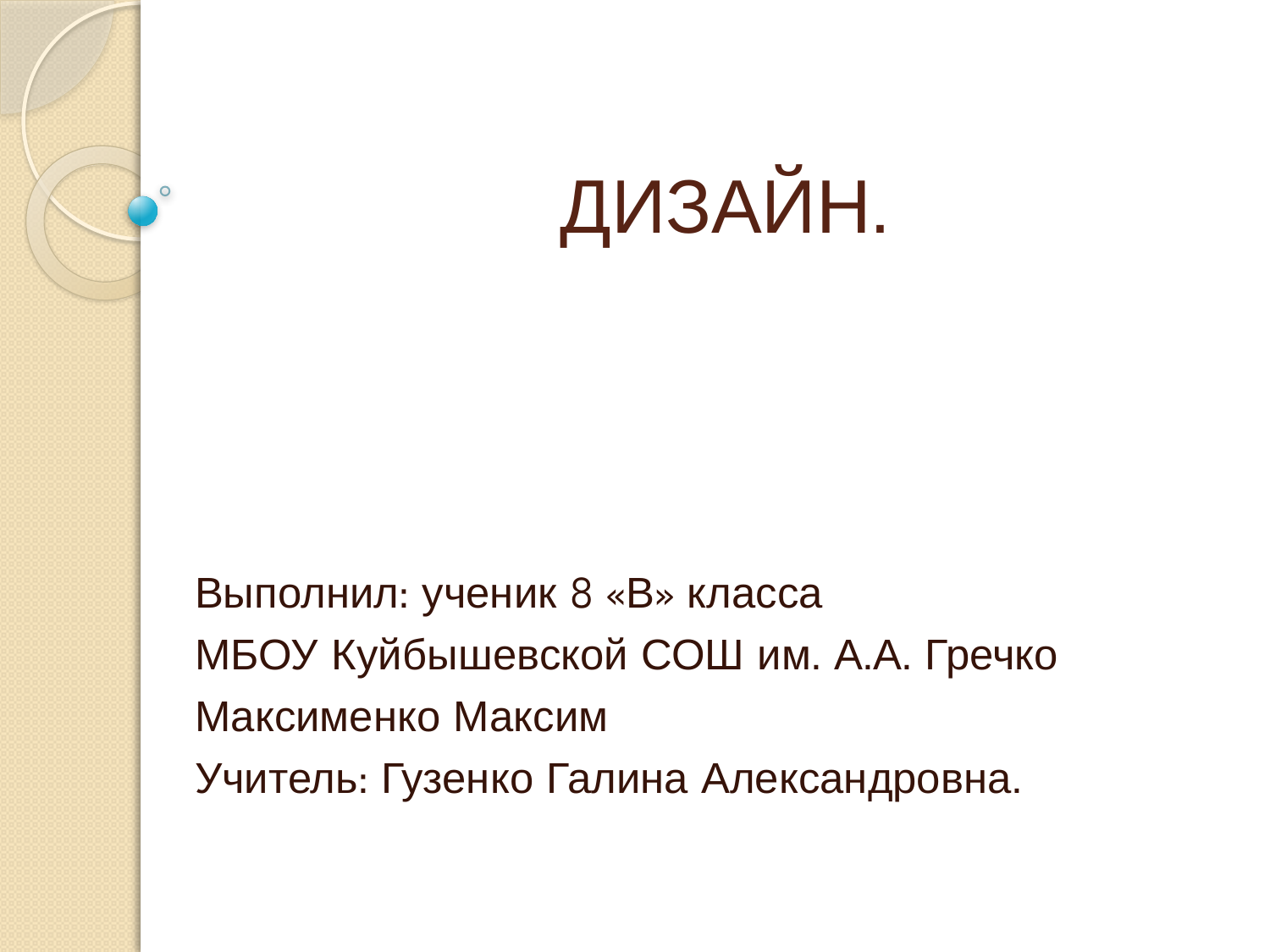

# ДИЗАЙН.
Выполнил: ученик 8 «В» класса
МБОУ Куйбышевской СОШ им. А.А. Гречко
Максименко Максим
Учитель: Гузенко Галина Александровна.